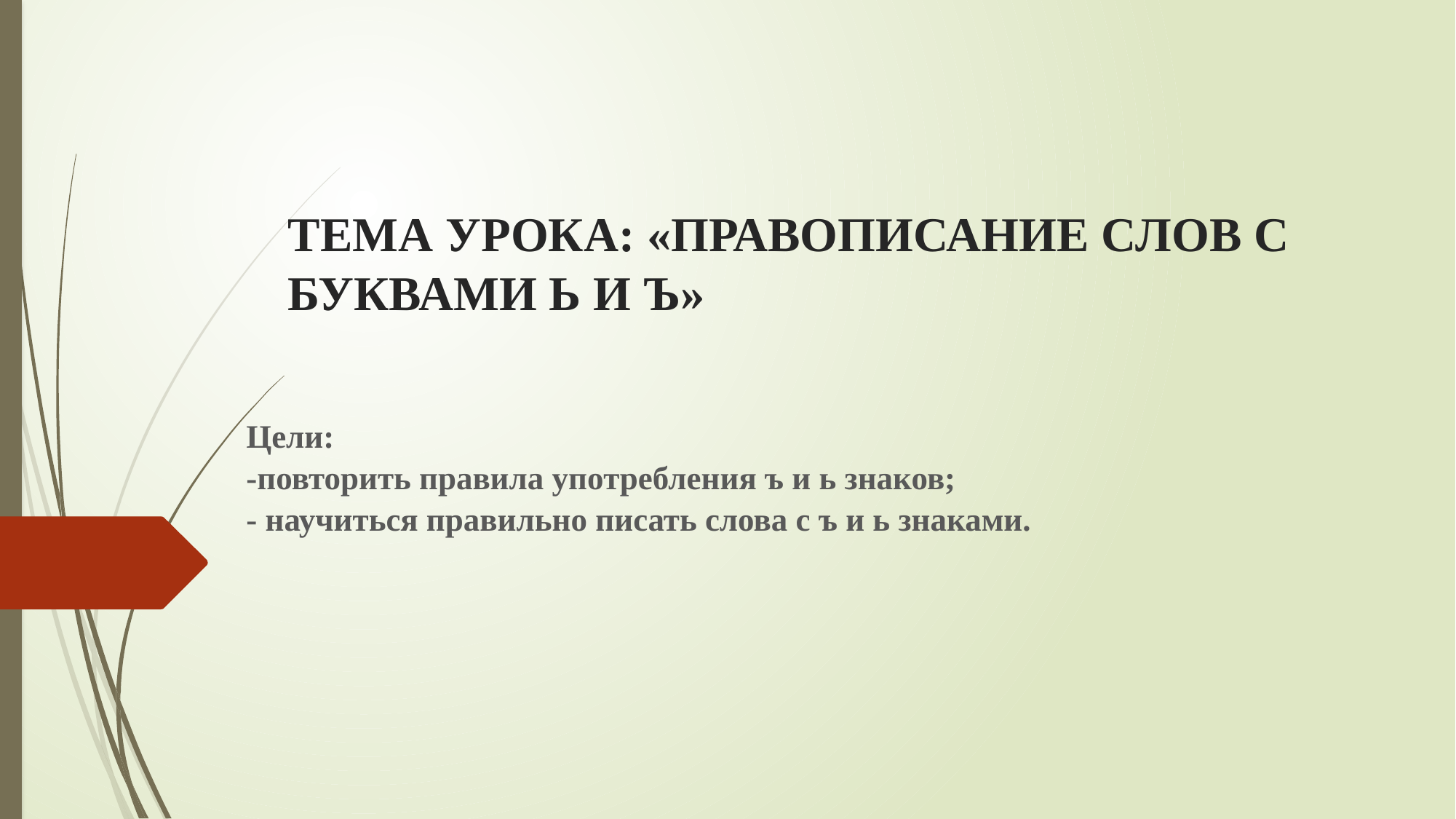

# ТЕМА УРОКА: «ПРАВОПИСАНИЕ СЛОВ С БУКВАМИ Ь И Ъ»
Цели:
-повторить правила употребления ъ и ь знаков;
- научиться правильно писать слова с ъ и ь знаками.